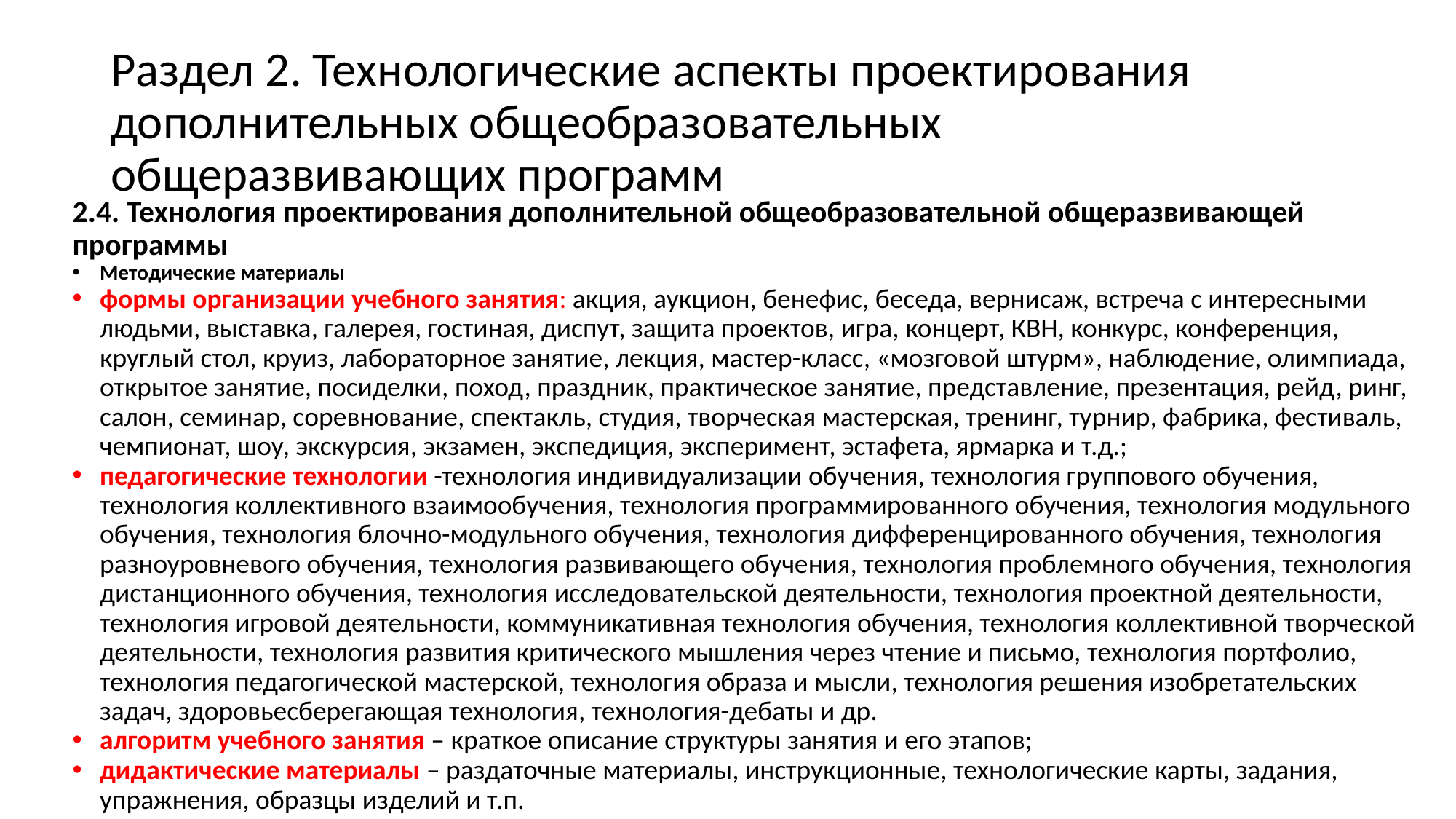

# Раздел 2. Технологические аспекты проектирования дополнительных общеобразовательных общеразвивающих программ
2.4. Технология проектирования дополнительной общеобразовательной общеразвивающей программы
Методические материалы
формы организации учебного занятия: акция, аукцион, бенефис, беседа, вернисаж, встреча с интересными людьми, выставка, галерея, гостиная, диспут, защита проектов, игра, концерт, КВН, конкурс, конференция, круглый стол, круиз, лабораторное занятие, лекция, мастер-класс, «мозговой штурм», наблюдение, олимпиада, открытое занятие, посиделки, поход, праздник, практическое занятие, представление, презентация, рейд, ринг, салон, семинар, соревнование, спектакль, студия, творческая мастерская, тренинг, турнир, фабрика, фестиваль, чемпионат, шоу, экскурсия, экзамен, экспедиция, эксперимент, эстафета, ярмарка и т.д.;
педагогические технологии -технология индивидуализации обучения, технология группового обучения, технология коллективного взаимообучения, технология программированного обучения, технология модульного обучения, технология блочно-модульного обучения, технология дифференцированного обучения, технология разноуровневого обучения, технология развивающего обучения, технология проблемного обучения, технология дистанционного обучения, технология исследовательской деятельности, технология проектной деятельности, технология игровой деятельности, коммуникативная технология обучения, технология коллективной творческой деятельности, технология развития критического мышления через чтение и письмо, технология портфолио, технология педагогической мастерской, технология образа и мысли, технология решения изобретательских задач, здоровьесберегающая технология, технология-дебаты и др.
алгоритм учебного занятия – краткое описание структуры занятия и его этапов;
дидактические материалы – раздаточные материалы, инструкционные, технологические карты, задания, упражнения, образцы изделий и т.п.